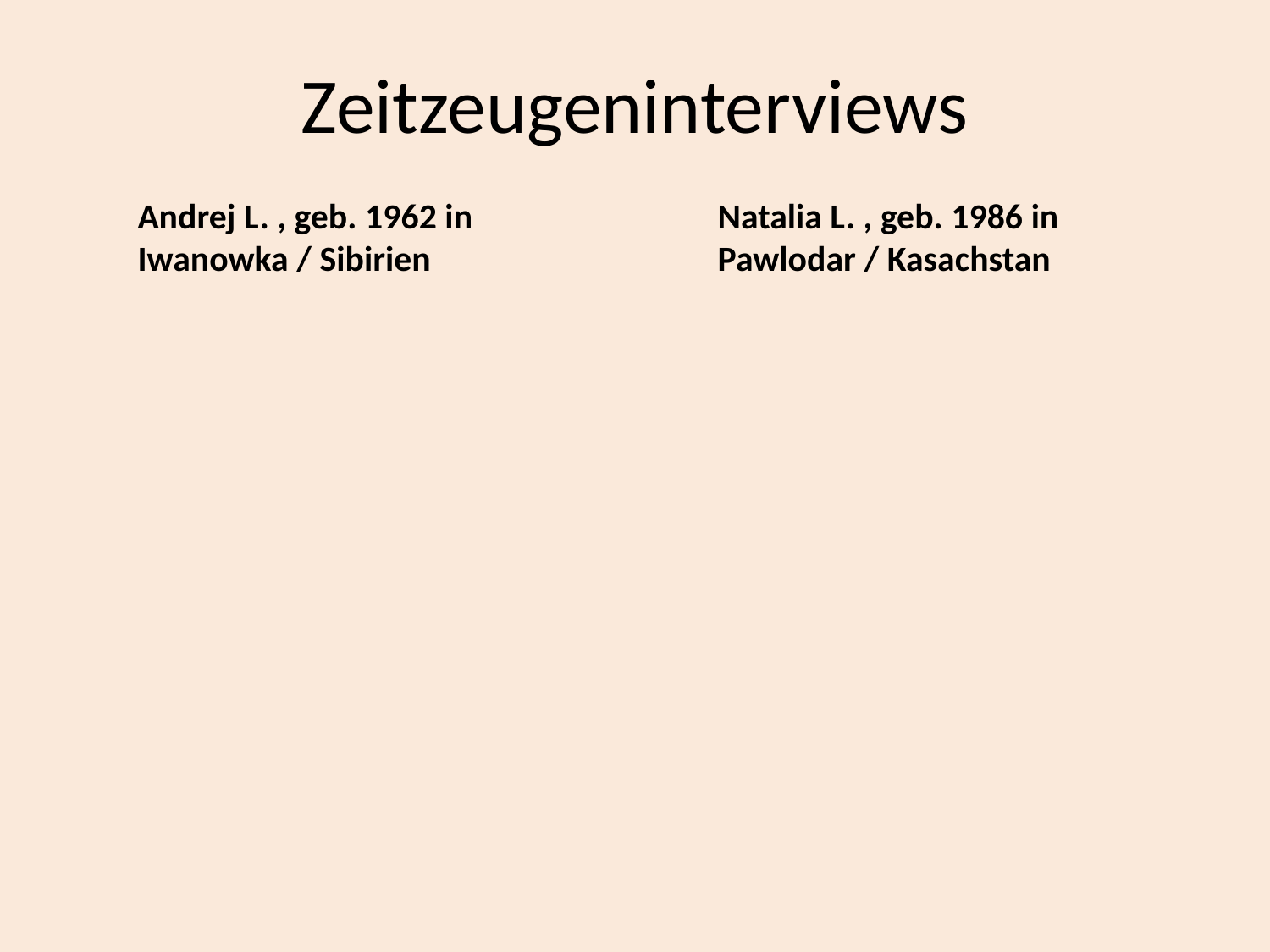

# Zeitzeugeninterviews
Andrej L. , geb. 1962 in Iwanowka / Sibirien
Natalia L. , geb. 1986 in Pawlodar / Kasachstan